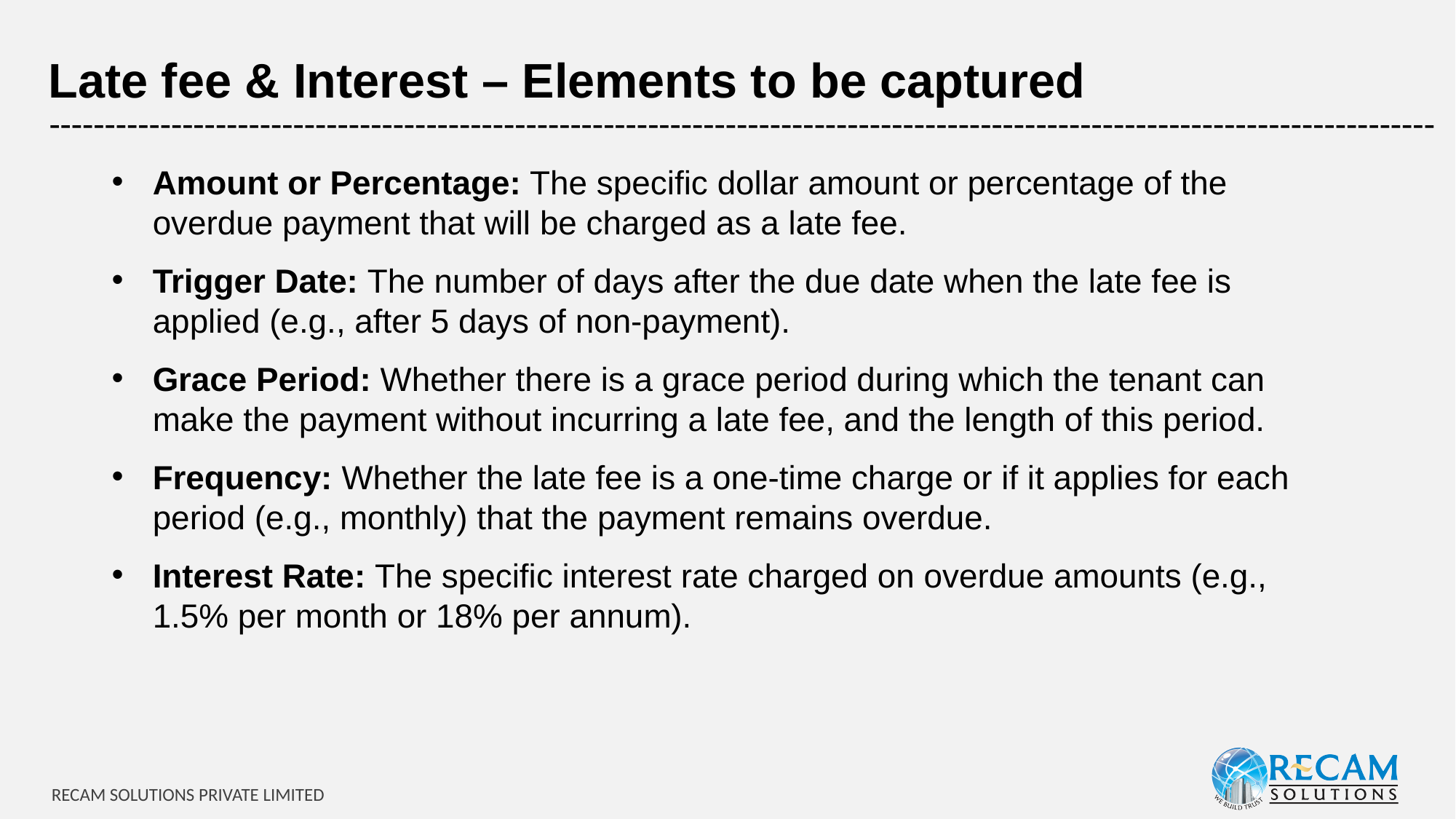

Late fee & Interest – Elements to be captured
-----------------------------------------------------------------------------------------------------------------------------
Amount or Percentage: The specific dollar amount or percentage of the overdue payment that will be charged as a late fee.
Trigger Date: The number of days after the due date when the late fee is applied (e.g., after 5 days of non-payment).
Grace Period: Whether there is a grace period during which the tenant can make the payment without incurring a late fee, and the length of this period.
Frequency: Whether the late fee is a one-time charge or if it applies for each period (e.g., monthly) that the payment remains overdue.
Interest Rate: The specific interest rate charged on overdue amounts (e.g., 1.5% per month or 18% per annum).
RECAM SOLUTIONS PRIVATE LIMITED